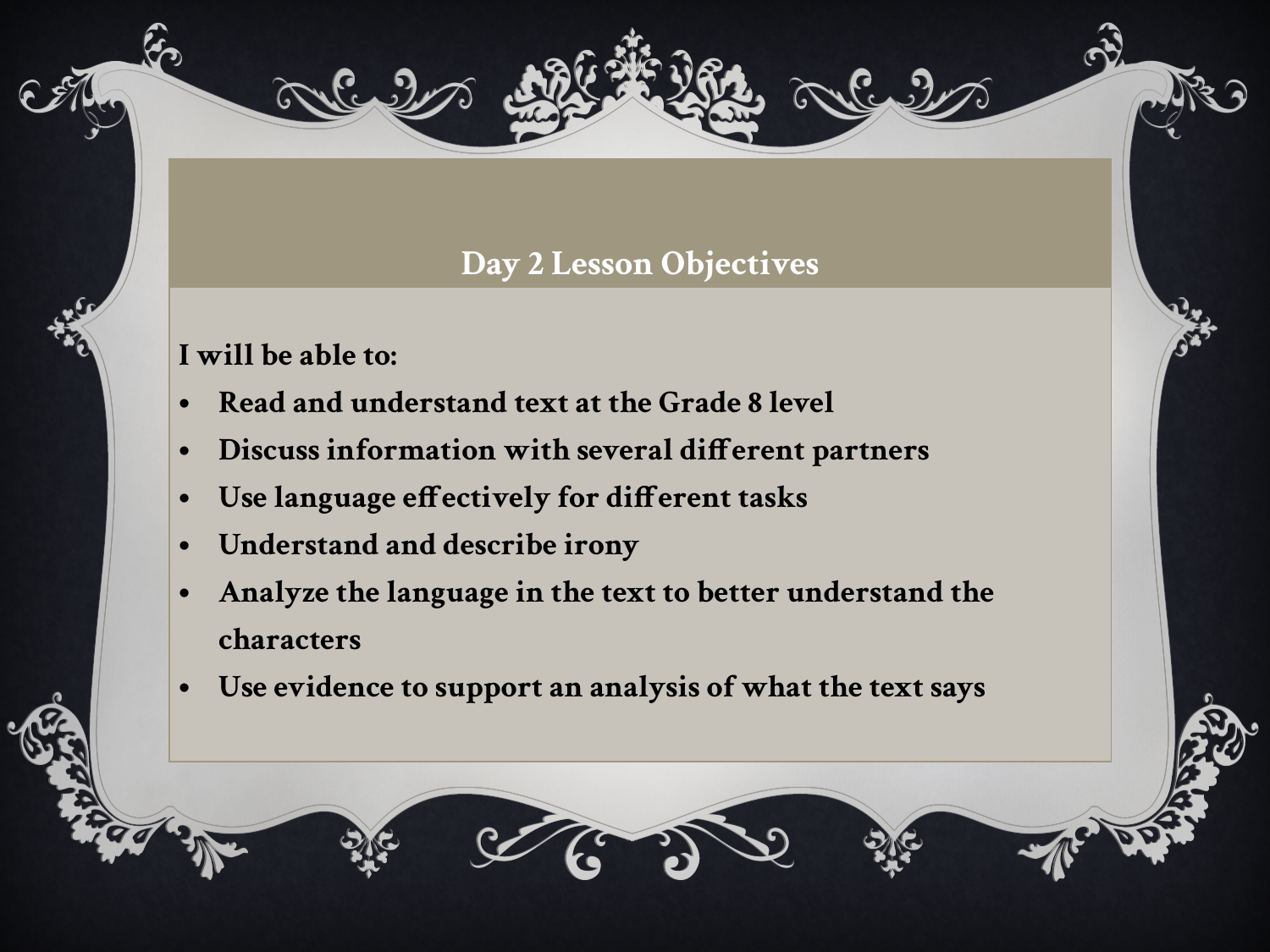

| Day 2 Lesson Objectives |
| --- |
| I will be able to: Read and understand text at the Grade 8 level Discuss information with several different partners Use language effectively for different tasks Understand and describe irony Analyze the language in the text to better understand the characters Use evidence to support an analysis of what the text says |